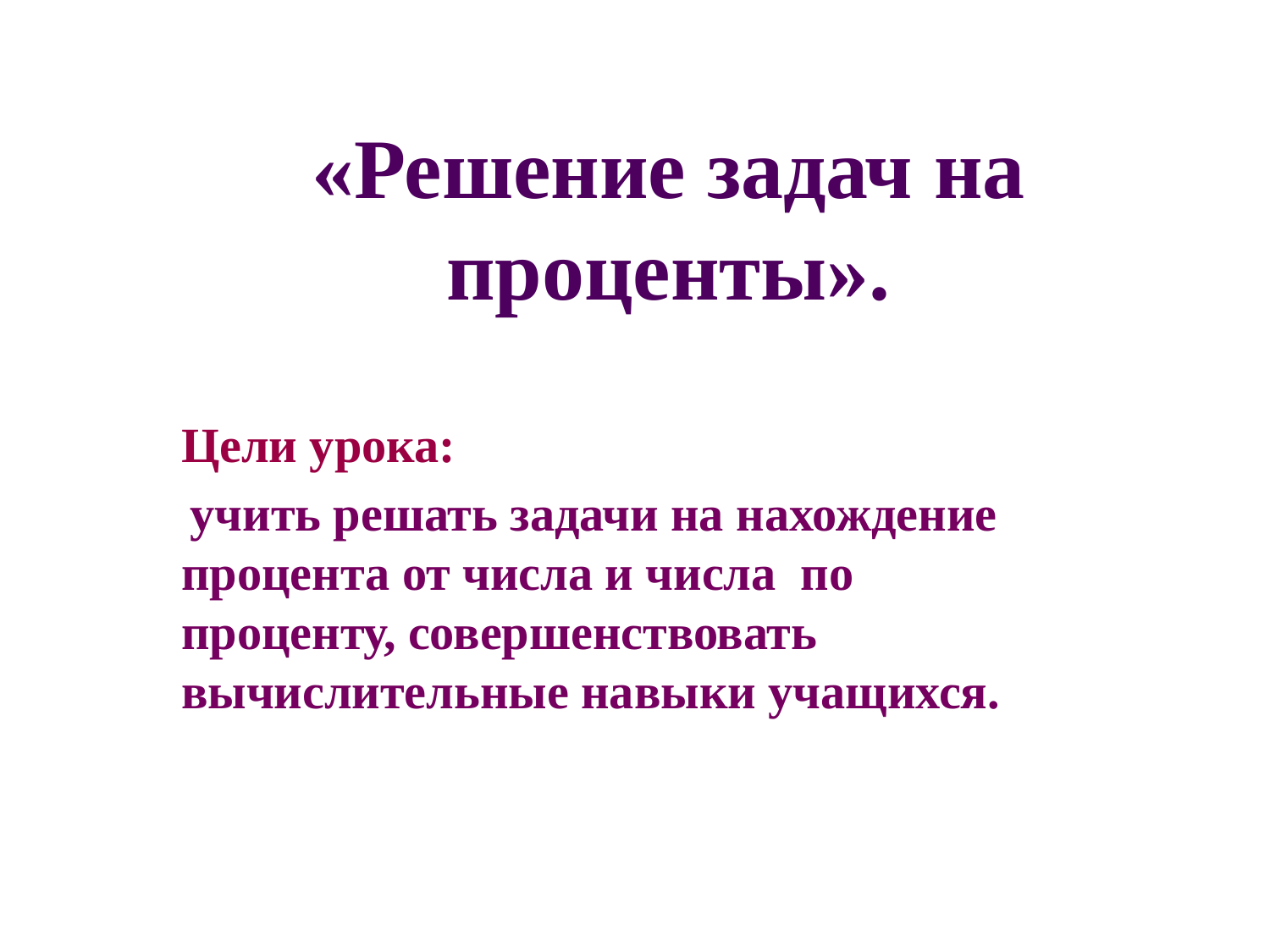

# «Решение задач на проценты».
Цели урока:
 учить решать задачи на нахождение процента от числа и числа  по проценту, совершенствовать вычислительные навыки учащихся.